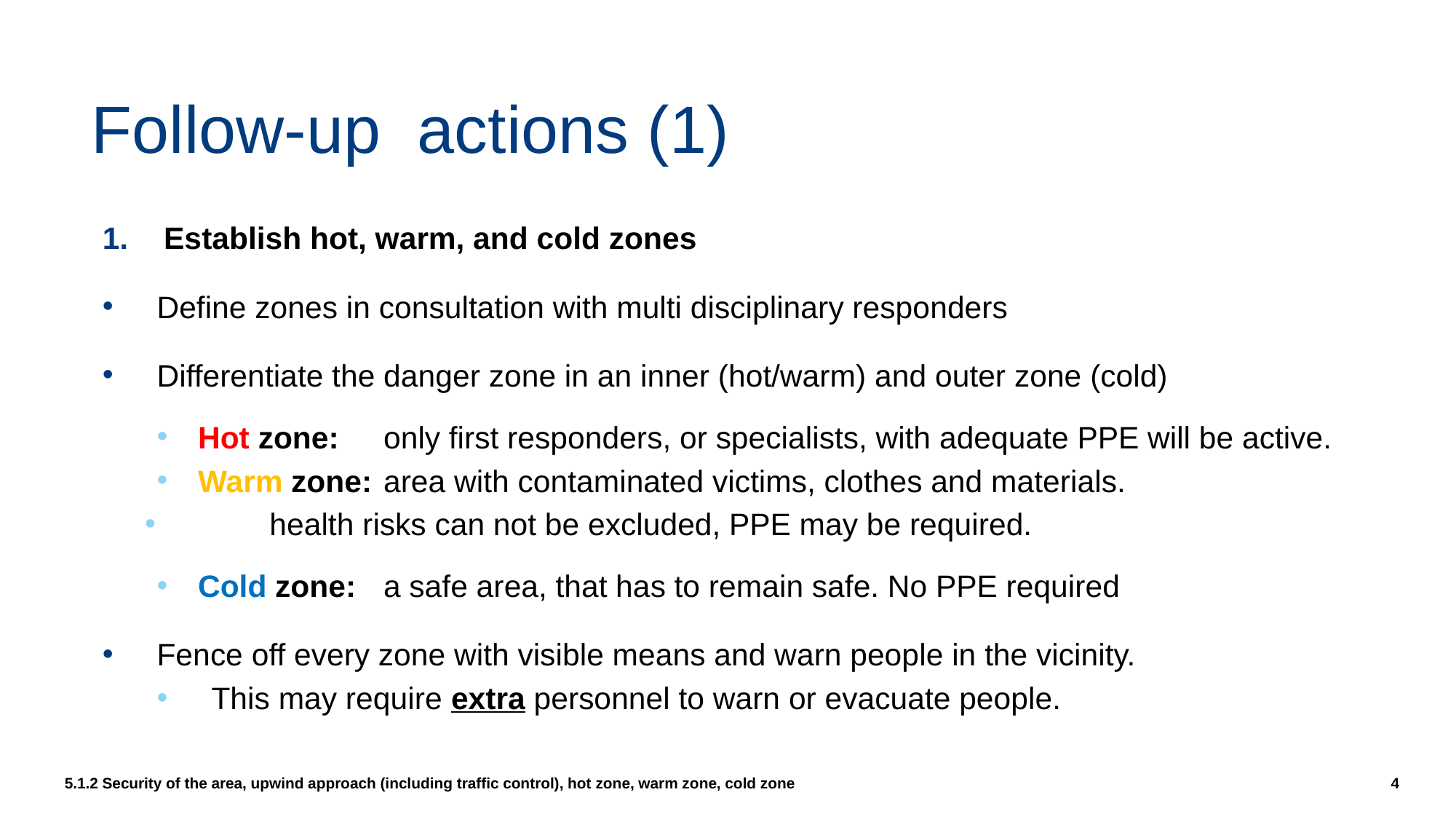

# Follow-up  actions (1)
Establish hot, warm, and cold zones
Define zones in consultation with multi disciplinary responders
Differentiate the danger zone in an inner (hot/warm) and outer zone (cold)
Hot zone:	only first responders, or specialists, with adequate PPE will be active.
Warm zone:	area with contaminated victims, clothes and materials.
			health risks can not be excluded, PPE may be required.
Cold zone:	a safe area, that has to remain safe. No PPE required
Fence off every zone with visible means and warn people in the vicinity.
This may require extra personnel to warn or evacuate people.
5.1.2 Security of the area, upwind approach (including traffic control), hot zone, warm zone, cold zone
4